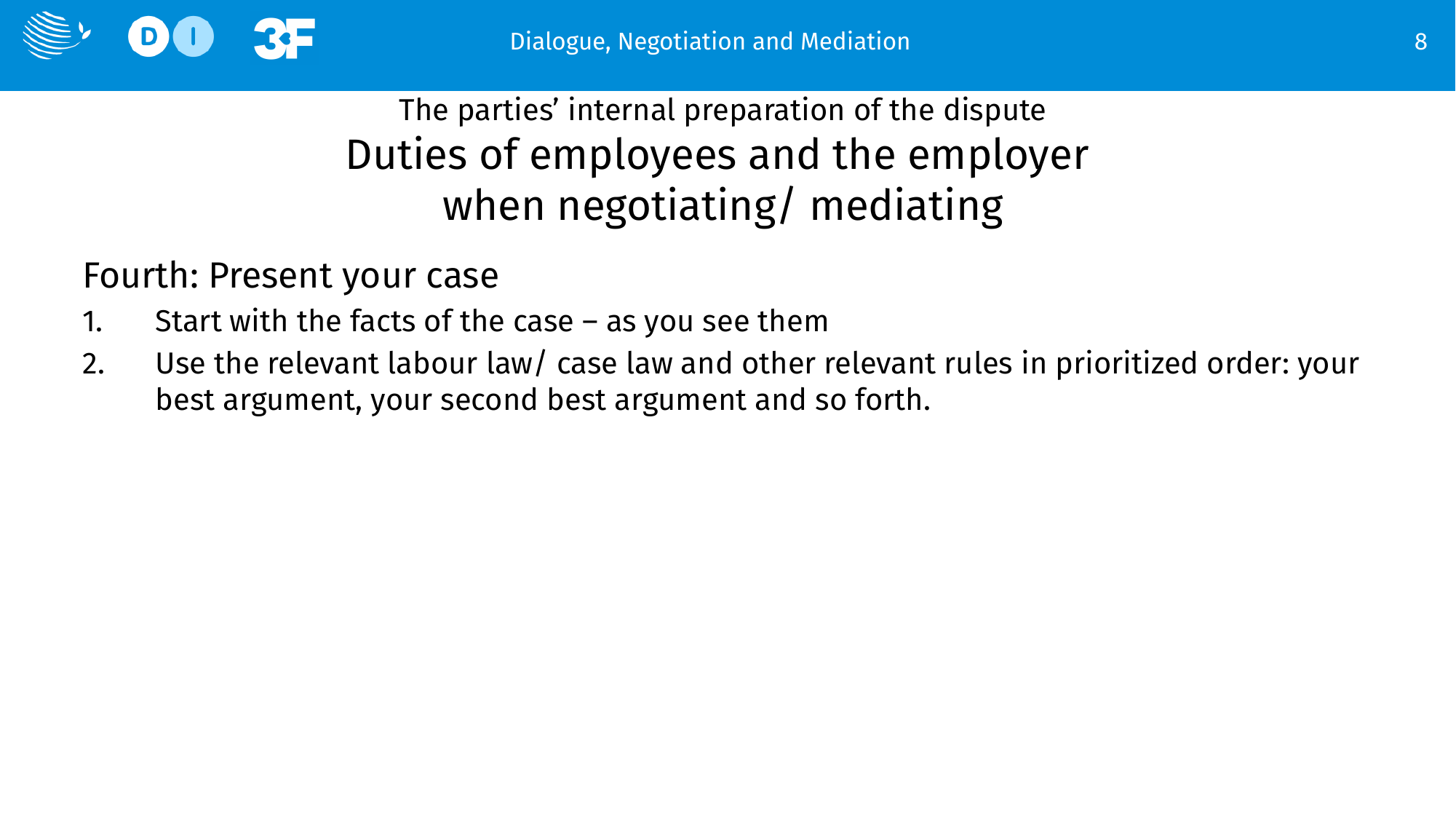

Dialogue, Negotiation and Mediation
8
# The parties’ internal preparation of the dispute Duties of employees and the employer when negotiating/ mediating
Fourth: Present your case
Start with the facts of the case – as you see them
Use the relevant labour law/ case law and other relevant rules in prioritized order: your best argument, your second best argument and so forth.